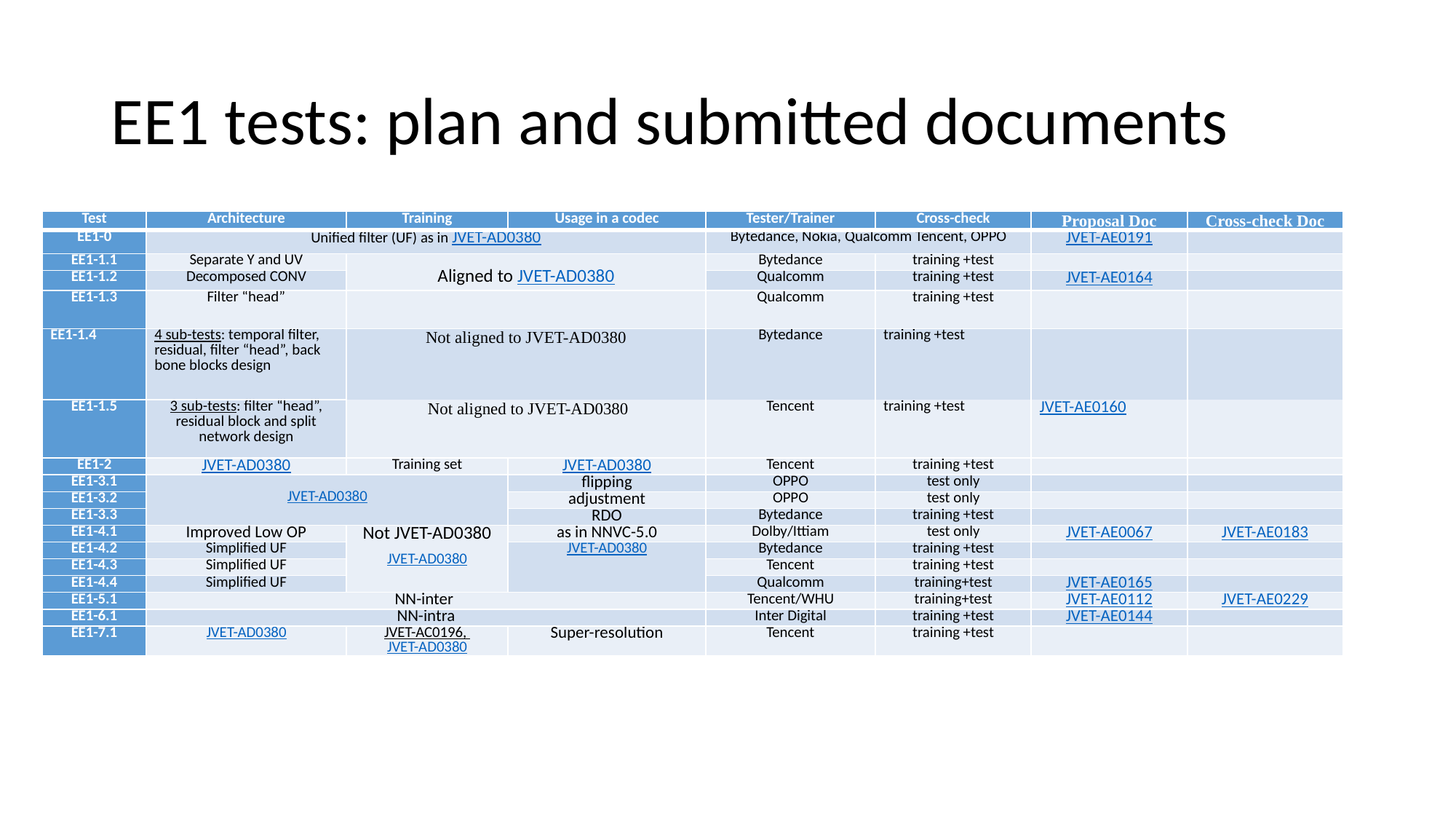

# EE1 tests: plan and submitted documents
| Test | Architecture | Training | Usage in a codec | Tester/Trainer | Cross-check | Proposal Doc | Cross-check Doc |
| --- | --- | --- | --- | --- | --- | --- | --- |
| EE1-0 | Unified filter (UF) as in JVET-AD0380 |  |  | Bytedance, Nokia, Qualcomm Tencent, OPPO |  | JVET-AE0191 |  |
| EE1-1.1 | Separate Y and UV | Aligned to JVET-AD0380 |  | Bytedance | training +test |  |  |
| EE1-1.2 | Decomposed CONV |  |  | Qualcomm | training +test | JVET-AE0164 |  |
| EE1-1.3 | Filter “head” |  |  | Qualcomm | training +test |  |  |
| EE1-1.4 | 4 sub-tests: temporal filter, residual, filter “head”, back bone blocks design | Not aligned to JVET-AD0380 |  | Bytedance | training +test |  |  |
|  |  | Not aligned to JVET-AD0380 |  | Tencent | training +test | JVET-AE0160 |  |
| EE1-1.5 | 3 sub-tests: filter “head”, residual block and split network design |  |  | Tencent | training +test | JVET-AE0160 |  |
| EE1-2 | JVET-AD0380 | Training set | JVET-AD0380 | Tencent | training +test |  |  |
| EE1-3.1 | JVET-AD0380 |  | flipping | OPPO | test only |  |  |
| EE1-3.2 |  |  | adjustment | OPPO | test only |  |  |
| EE1-3.3 |  |  | RDO | Bytedance | training +test |  |  |
| EE1-4.1 | Improved Low OP | Not JVET-AD0380 JVET-AD0380 | as in NNVC-5.0 | Dolby/Ittiam | test only | JVET-AE0067 | JVET-AE0183 |
| EE1-4.2 | Simplified UF |  | JVET-AD0380 | Bytedance | training +test |  |  |
| EE1-4.3 | Simplified UF |  |  | Tencent | training +test |  |  |
| EE1-4.4 | Simplified UF |  |  | Qualcomm | training+test | JVET-AE0165 |  |
| EE1-5.1 | NN-inter |  |  | Tencent/WHU | training+test | JVET-AE0112 | JVET-AE0229 |
| EE1-6.1 | NN-intra |  |  | Inter Digital | training +test | JVET-AE0144 |  |
| EE1-7.1 | JVET-AD0380 | JVET-AC0196, JVET-AD0380 | Super-resolution | Tencent | training +test |  |  |